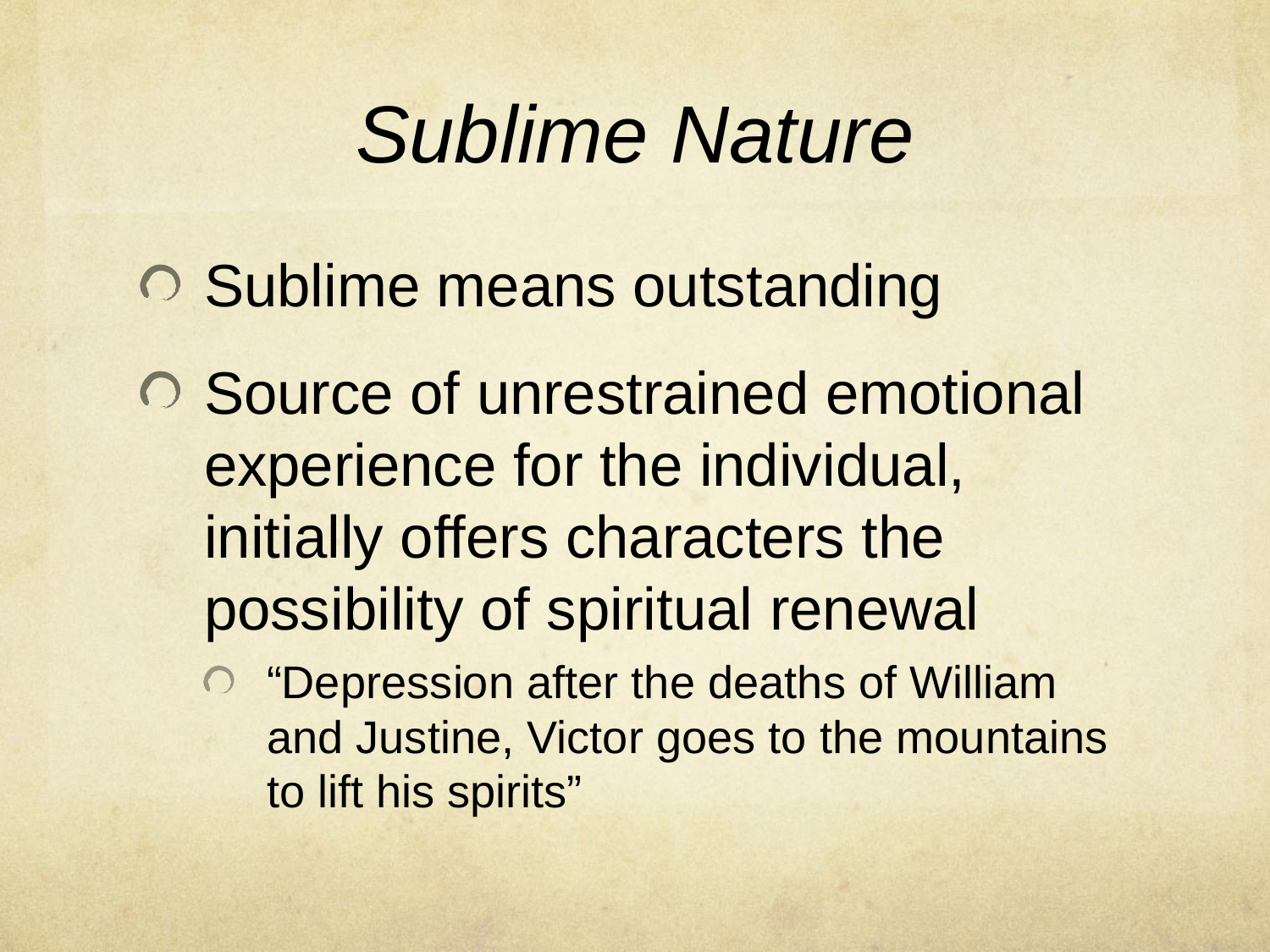

# Sublime Nature
Sublime means outstanding
Source of unrestrained emotional experience for the individual, initially offers characters the possibility of spiritual renewal
“Depression after the deaths of William and Justine, Victor goes to the mountains to lift his spirits”